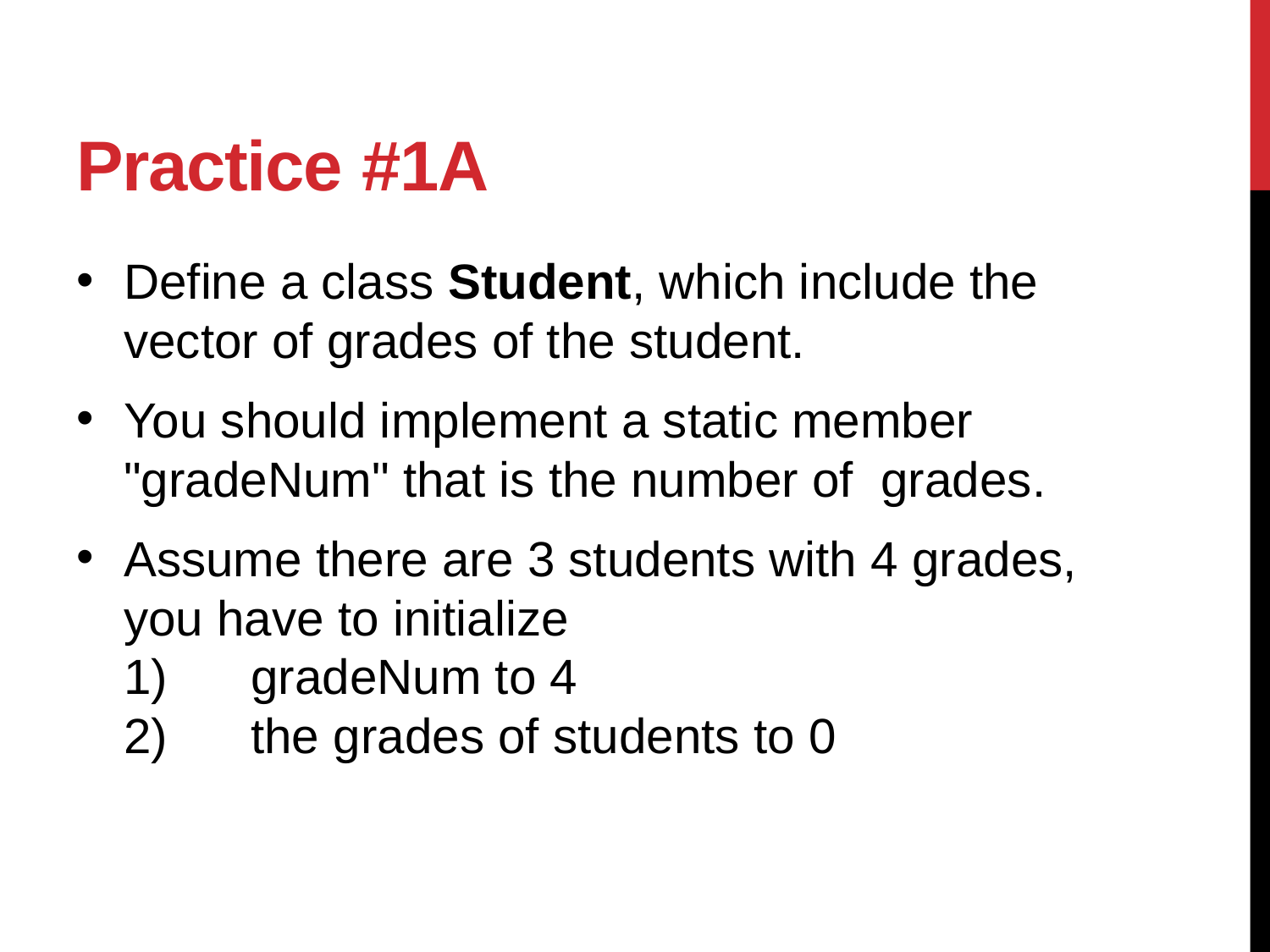

# Practice #1A
Define a class Student, which include the vector of grades of the student.
You should implement a static member "gradeNum" that is the number of  grades.
Assume there are 3 students with 4 grades, you have to initialize
1)	gradeNum to 4
2)	the grades of students to 0